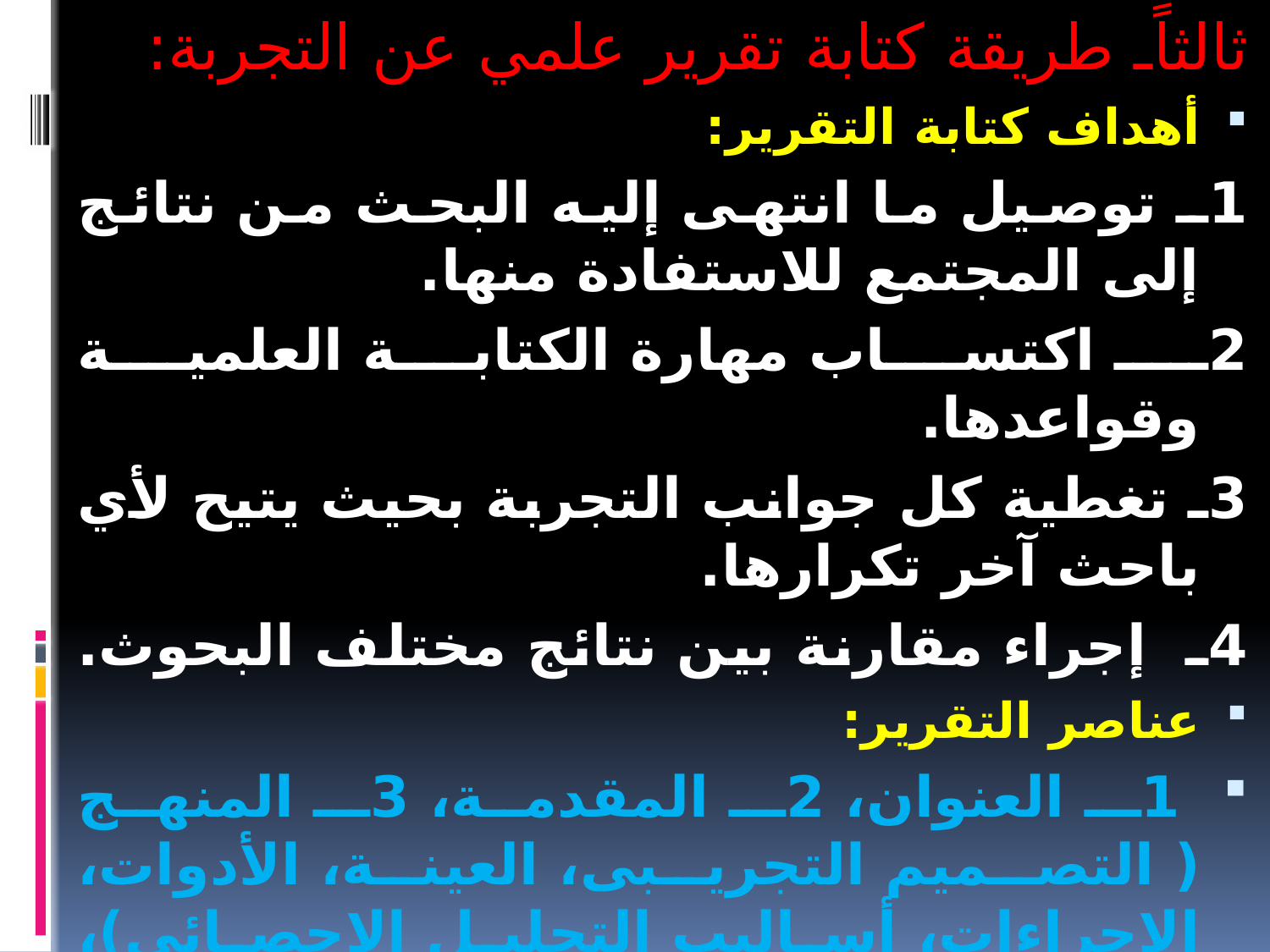

ثالثاًـ طريقة كتابة تقرير علمي عن التجربة:
أهداف كتابة التقرير:
1ـ توصيل ما انتهى إليه البحث من نتائج إلى المجتمع للاستفادة منها.
2ـ اكتساب مهارة الكتابة العلمية وقواعدها.
3ـ تغطية كل جوانب التجربة بحيث يتيح لأي باحث آخر تكرارها.
4ـ  إجراء مقارنة بين نتائج مختلف البحوث.
عناصر التقرير:
 1ـ العنوان، 2ـ المقدمة، 3ـ المنهج ( التصميم التجريبى، العينة، الأدوات، الإجراءات، أساليب التحليل الإحصائي)، 4ـ النتائج، 5ـ المناقشة، 6ـ الملخص، 7ـ المراجع.